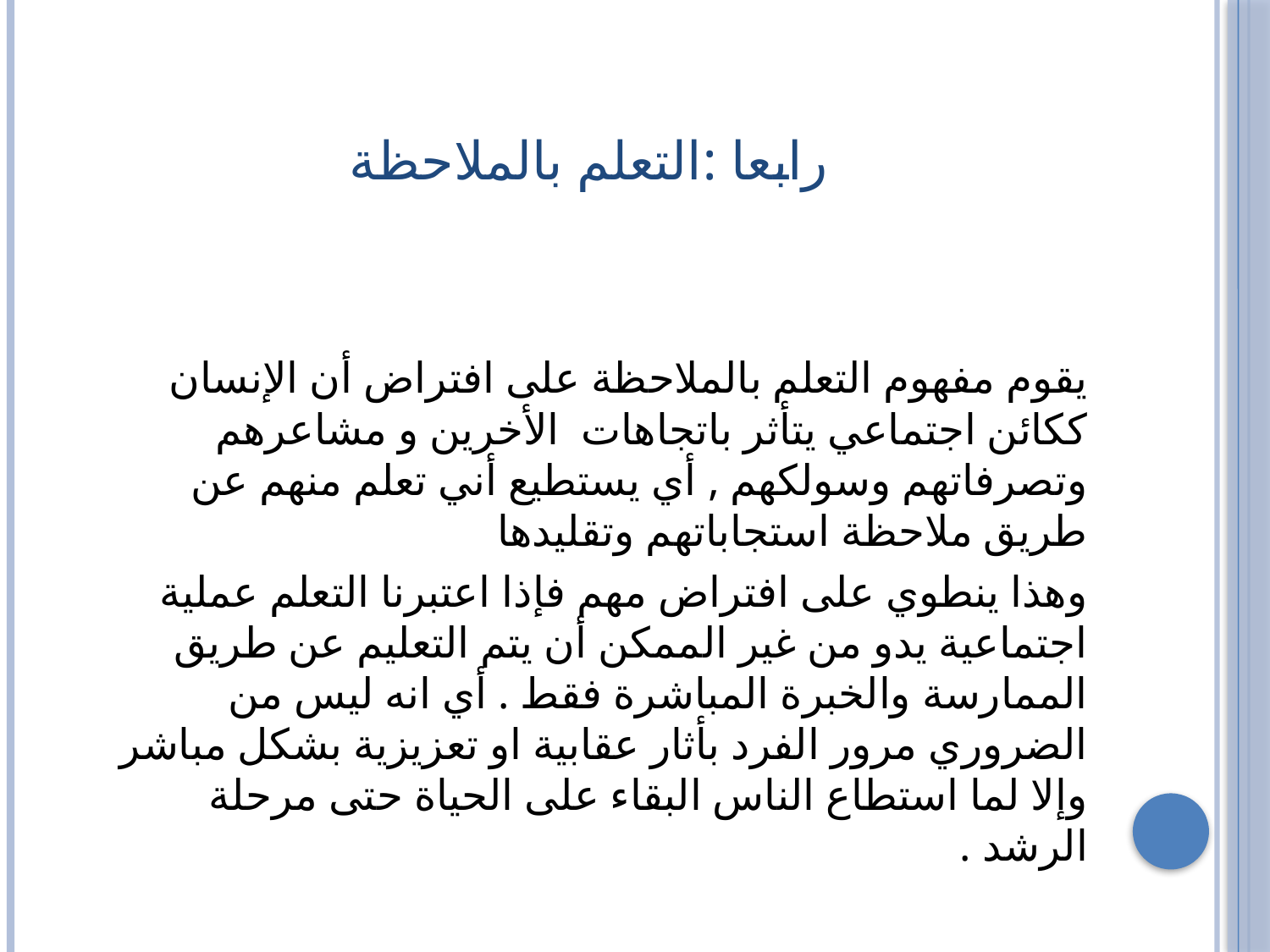

# رابعا :التعلم بالملاحظة

يقوم مفهوم التعلم بالملاحظة على افتراض أن الإنسان ككائن اجتماعي يتأثر باتجاهات  الأخرين و مشاعرهم وتصرفاتهم وسولكهم , أي يستطيع أني تعلم منهم عن طريق ملاحظة استجاباتهم وتقليدها
وهذا ينطوي على افتراض مهم فإذا اعتبرنا التعلم عملية اجتماعية يدو من غير الممكن أن يتم التعليم عن طريق الممارسة والخبرة المباشرة فقط . أي انه ليس من الضروري مرور الفرد بأثار عقابية او تعزيزية بشكل مباشر وإلا لما استطاع الناس البقاء على الحياة حتى مرحلة الرشد .